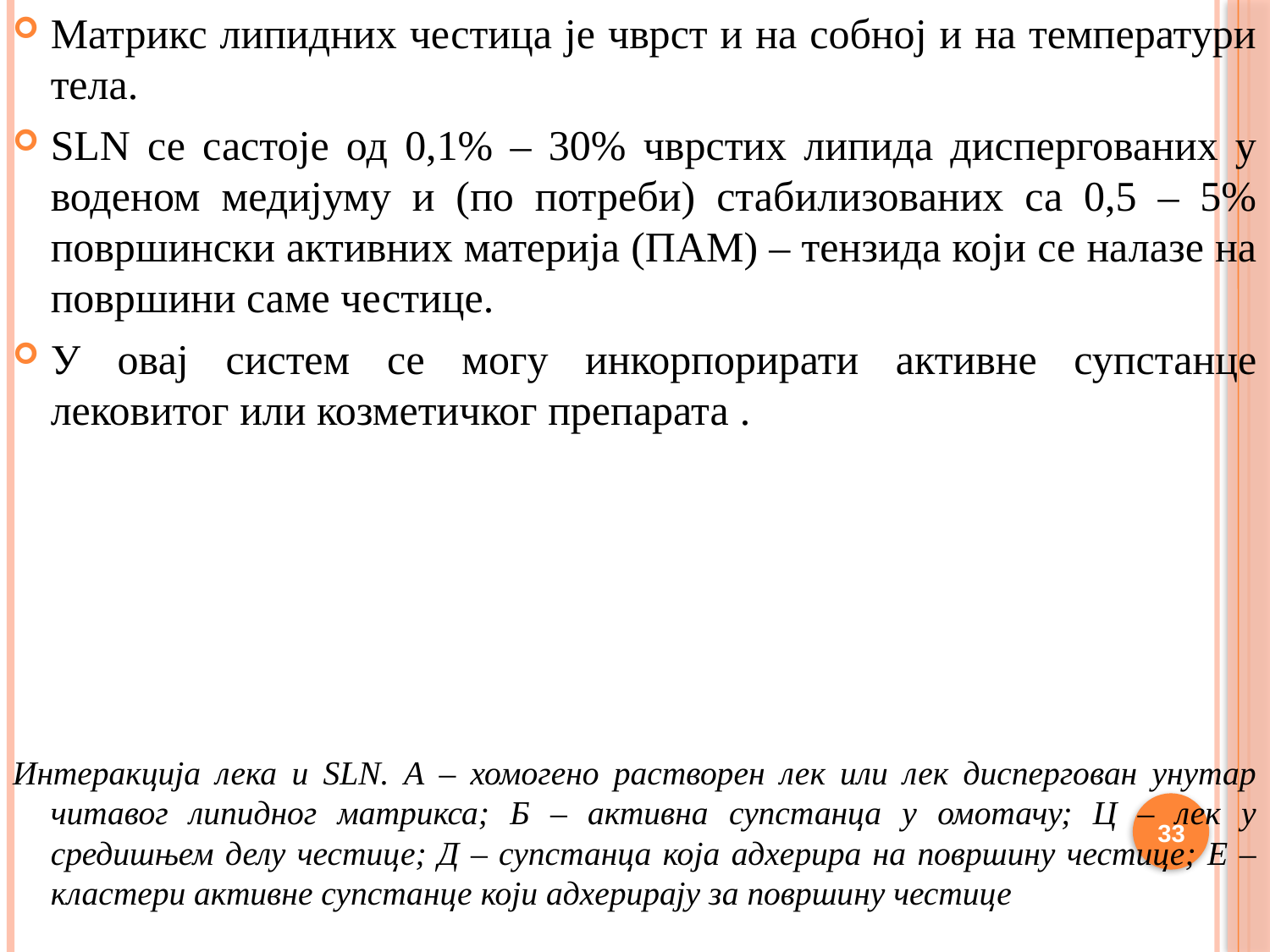

Матрикс липидних честица је чврст и на собној и на температури тела.
SLN се састоје од 0,1% – 30% чврстих липида диспергованих у воденом медијуму и (по потреби) стабилизованих са 0,5 – 5% површински активних материја (ПАМ) – тензида који се налазе на површини саме честице.
У овај систем се могу инкорпорирати активне супстанце лековитог или козметичког препарата .

Интеракција лека и SLN. А – хомогено растворен лек или лек диспергован унутар читавог липидног матрикса; Б – активна супстанца у омотачу; Ц – лек у средишњем делу честице; Д – супстанца која адхерира на површину честице; Е – кластери активне супстанце који адхерирају за површину честице

33